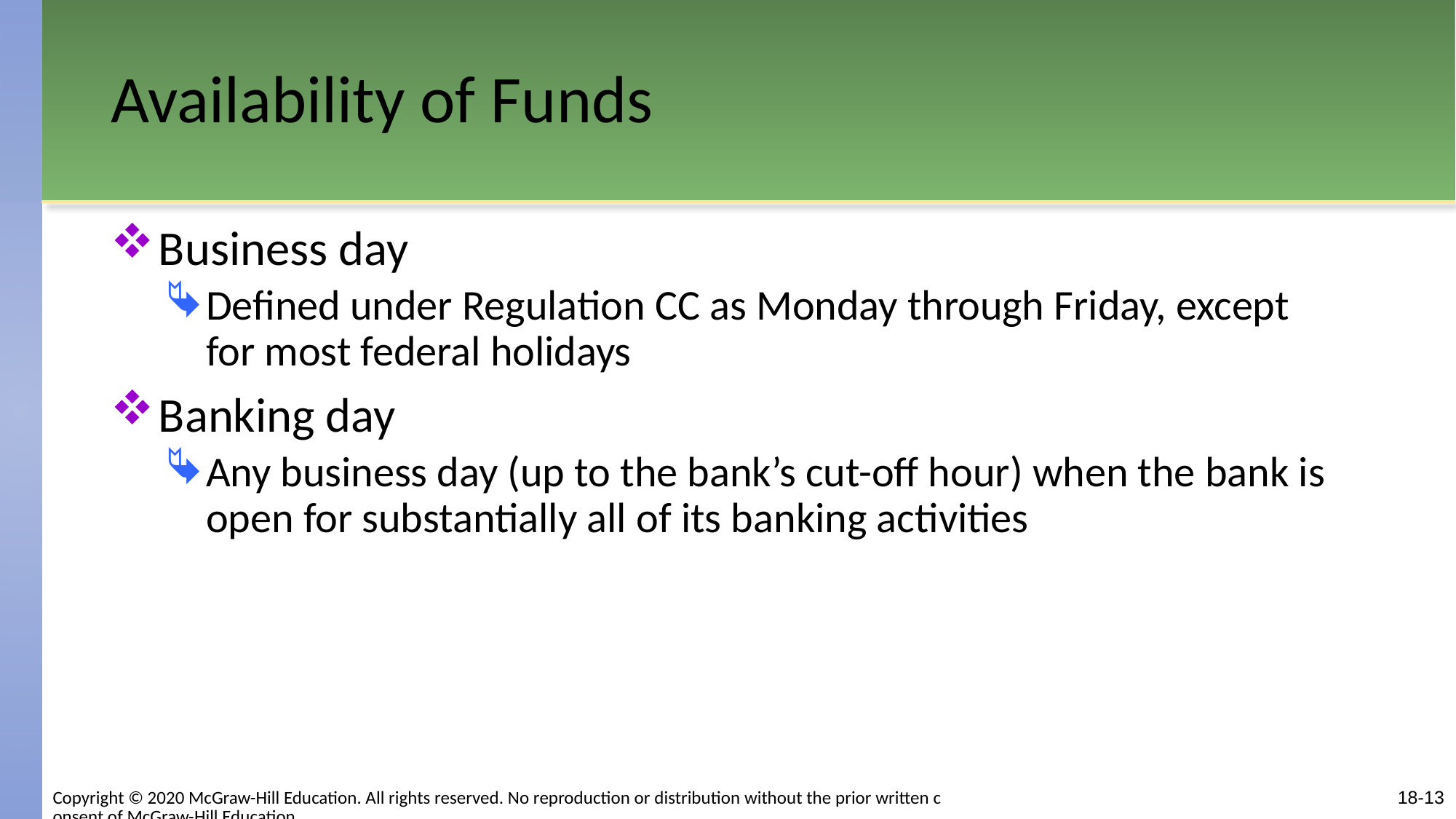

# Availability of Funds
Business day
Defined under Regulation CC as Monday through Friday, except for most federal holidays
Banking day
Any business day (up to the bank’s cut-off hour) when the bank is open for substantially all of its banking activities
Copyright © 2020 McGraw-Hill Education. All rights reserved. No reproduction or distribution without the prior written consent of McGraw-Hill Education.
18-13